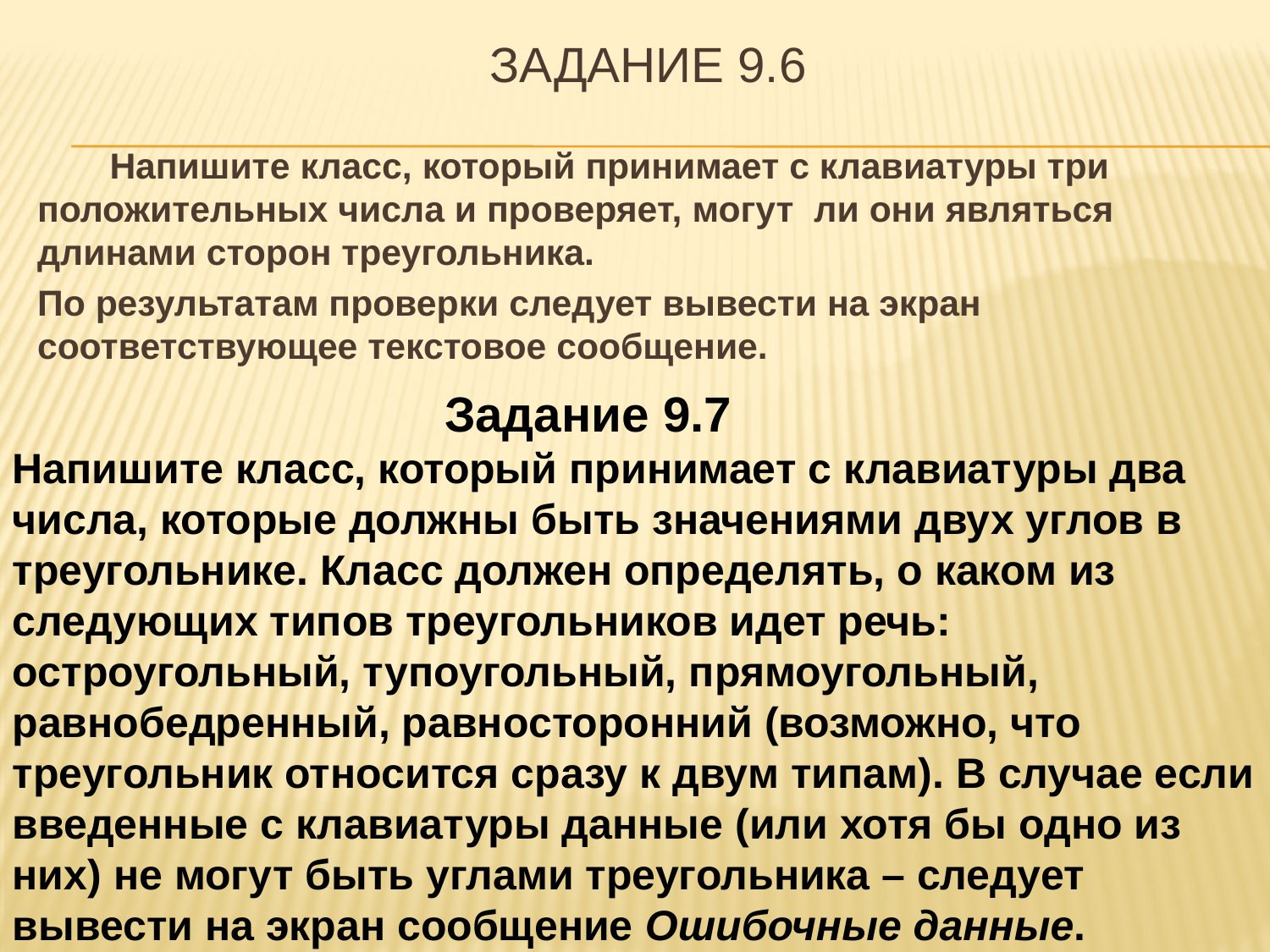

# Задание 9.6
	Напишите класс, который принимает с клавиатуры три положительных числа и проверяет, могут  ли они являться длинами сторон треугольника.
По результатам проверки следует вывести на экран соответствующее текстовое сообщение.

Задание 9.7
Напишите класс, который принимает с клавиатуры два числа, которые должны быть значениями двух углов в треугольнике. Класс должен определять, о каком из следующих типов треугольников идет речь: остроугольный, тупоугольный, прямоугольный, равнобедренный, равносторонний (возможно, что треугольник относится сразу к двум типам). В случае если введенные с клавиатуры данные (или хотя бы одно из них) не могут быть углами треугольника – следует вывести на экран сообщение Ошибочные данные.